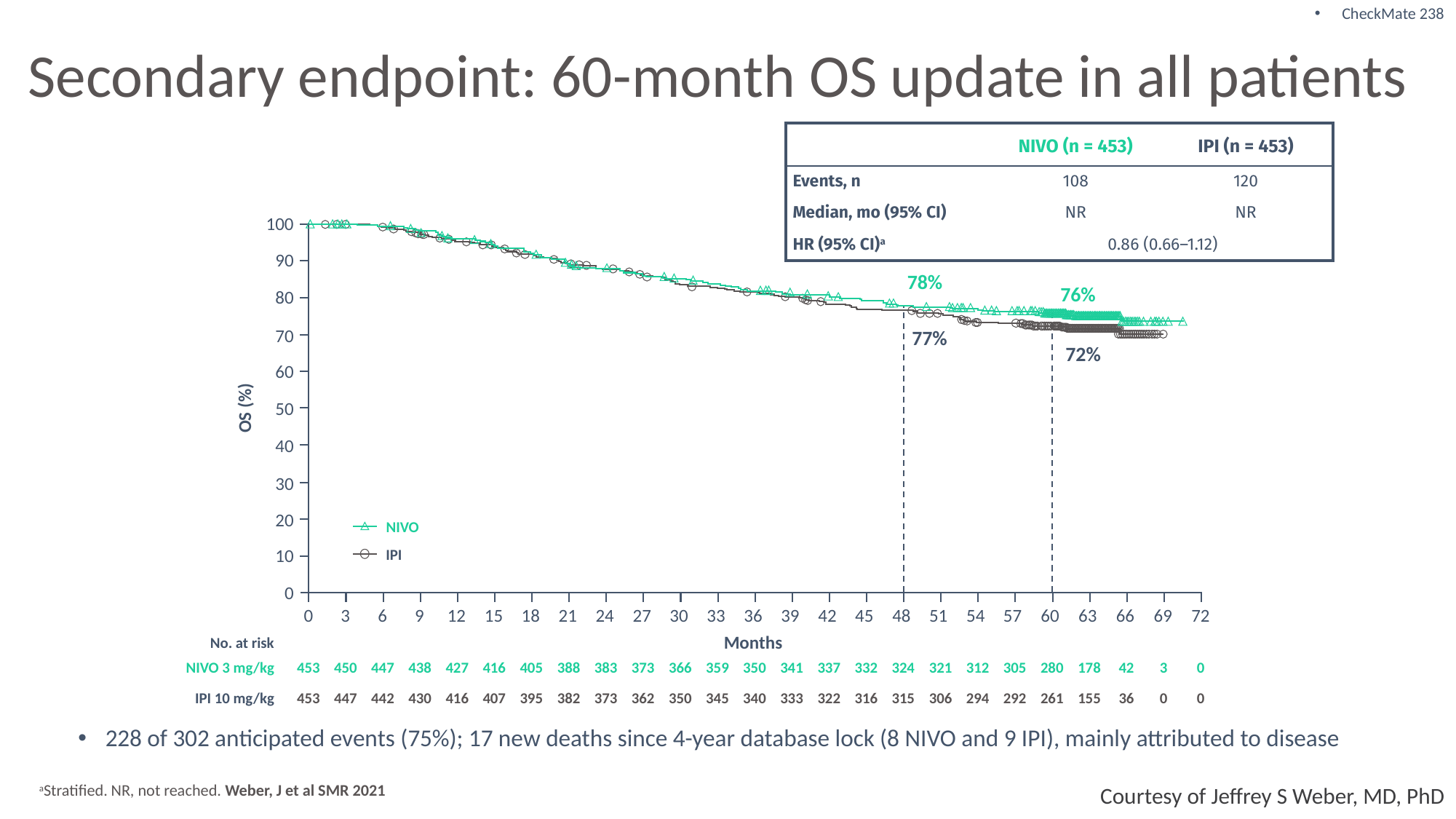

CheckMate 238
# Secondary endpoint: 60-month OS update in all patients
|  | NIVO (n = 453) | IPI (n = 453) |
| --- | --- | --- |
| Events, n | 108 | 120 |
| Median, mo (95% CI) | NR | NR |
| HR (95% CI)a | 0.86 (0.66–1.12) |  |
100
90
80
70
60
50
40
30
20
10
0

78%
76%

77%

72%

OS (%)

NIVO

IPI

0
3
6
9
12
15
18
21
24
27
30
33
36
39
42
45
48
51
54
57
60
63
66
69
72
Months
No. at risk
NIVO 3 mg/kg
453
450
447
438
427
416
405
388
383
373
366
359
350
341
337
332
324
321
312
305
280
178
42
3
0
IPI 10 mg/kg
453
447
442
430
416
407
395
382
373
362
350
345
340
333
322
316
315
306
294
292
261
155
36
0
0
228 of 302 anticipated events (75%); 17 new deaths since 4-year database lock (8 NIVO and 9 IPI), mainly attributed to disease
aStratified. NR, not reached. Weber, J et al SMR 2021
Courtesy of Jeffrey S Weber, MD, PhD